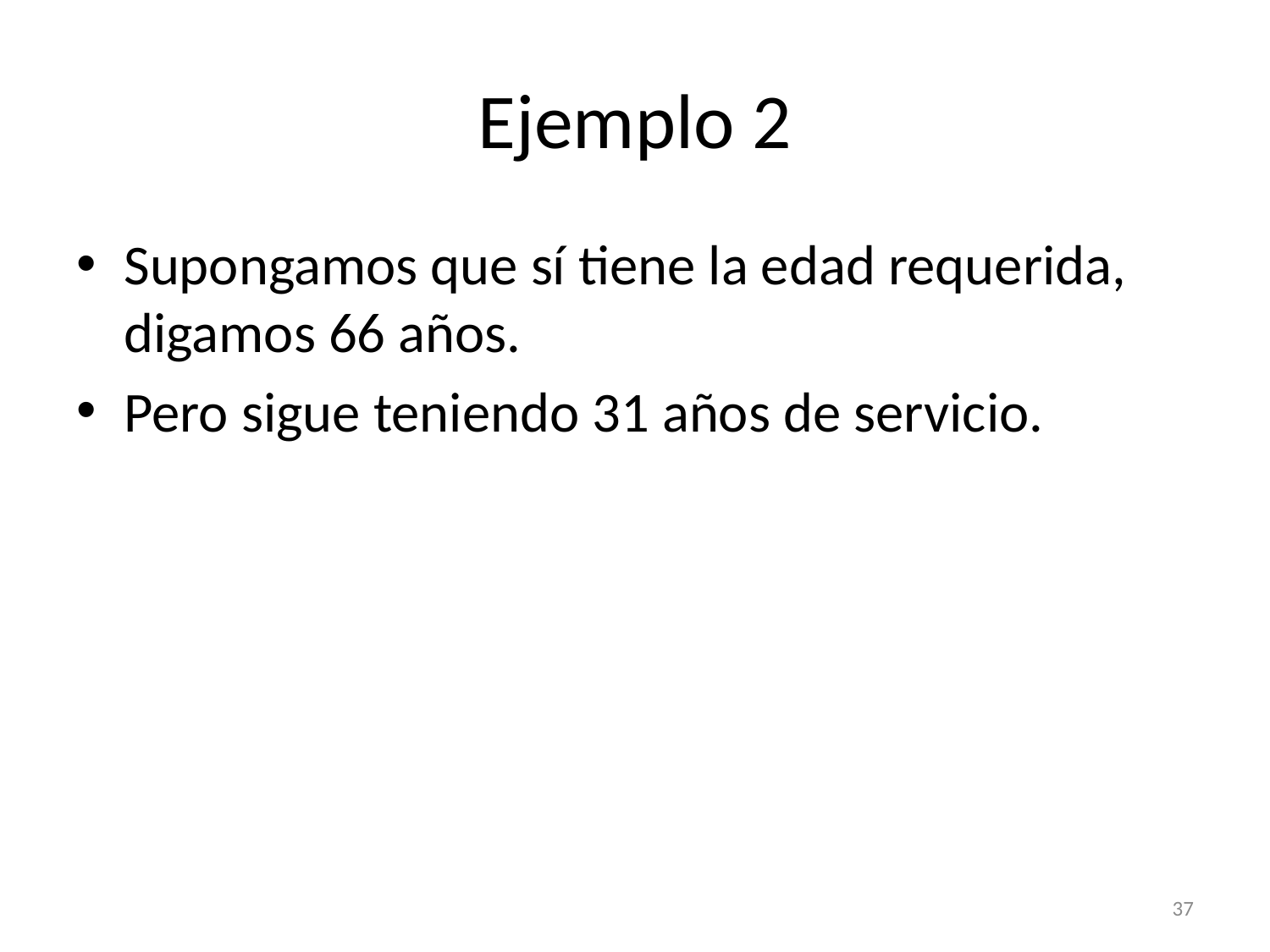

# Ejemplo 2
Supongamos que sí tiene la edad requerida, digamos 66 años.
Pero sigue teniendo 31 años de servicio.
37